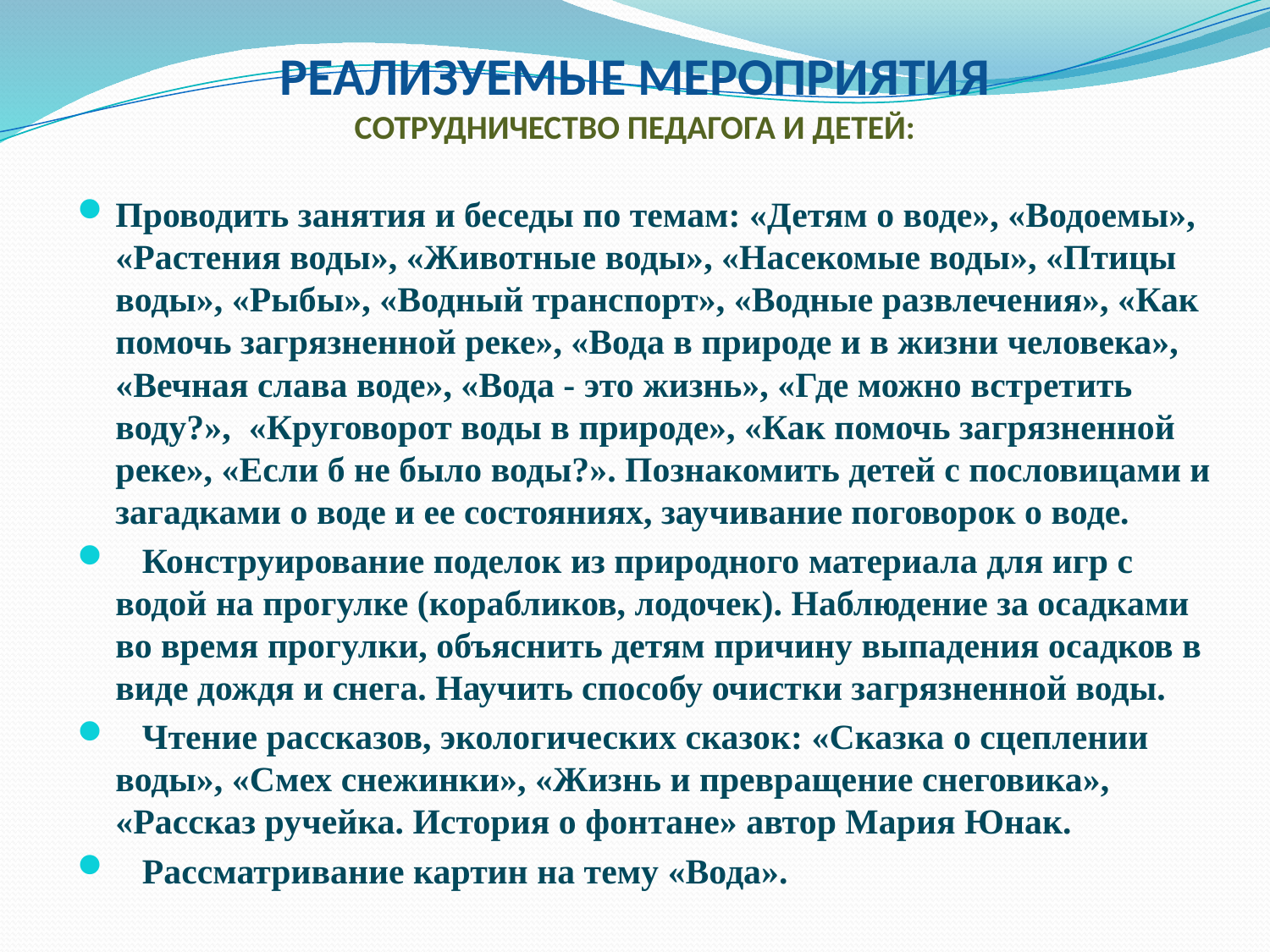

# Реализуемые мероприятия Сотрудничество педагога и детей:
Проводить занятия и беседы по темам: «Детям о воде», «Водоемы», «Растения воды», «Животные воды», «Насекомые воды», «Птицы воды», «Рыбы», «Водный транспорт», «Водные развлечения», «Как помочь загрязненной реке», «Вода в природе и в жизни человека», «Вечная слава воде», «Вода - это жизнь», «Где можно встретить воду?»,  «Круговорот воды в природе», «Как помочь загрязненной реке», «Если б не было воды?». Познакомить детей с пословицами и загадками о воде и ее состояниях, заучивание поговорок о воде.
   Конструирование поделок из природного материала для игр с водой на прогулке (корабликов, лодочек). Наблюдение за осадками во время прогулки, объяснить детям причину выпадения осадков в виде дождя и снега. Научить способу очистки загрязненной воды.
   Чтение рассказов, экологических сказок: «Сказка о сцеплении воды», «Смех снежинки», «Жизнь и превращение снеговика», «Рассказ ручейка. История о фонтане» автор Мария Юнак.
   Рассматривание картин на тему «Вода».